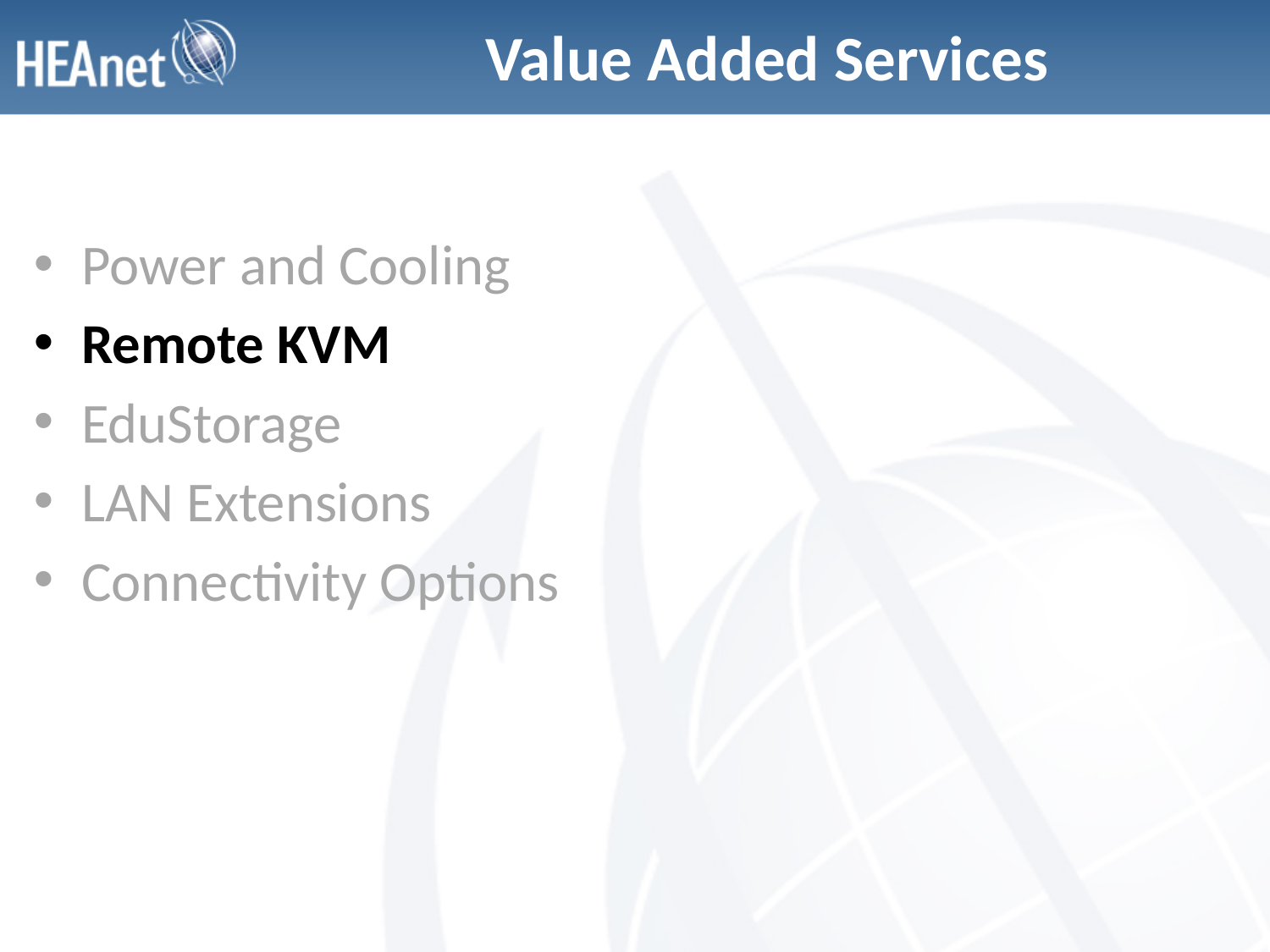

# Value Added Services
Power and Cooling
Remote KVM
EduStorage
LAN Extensions
Connectivity Options